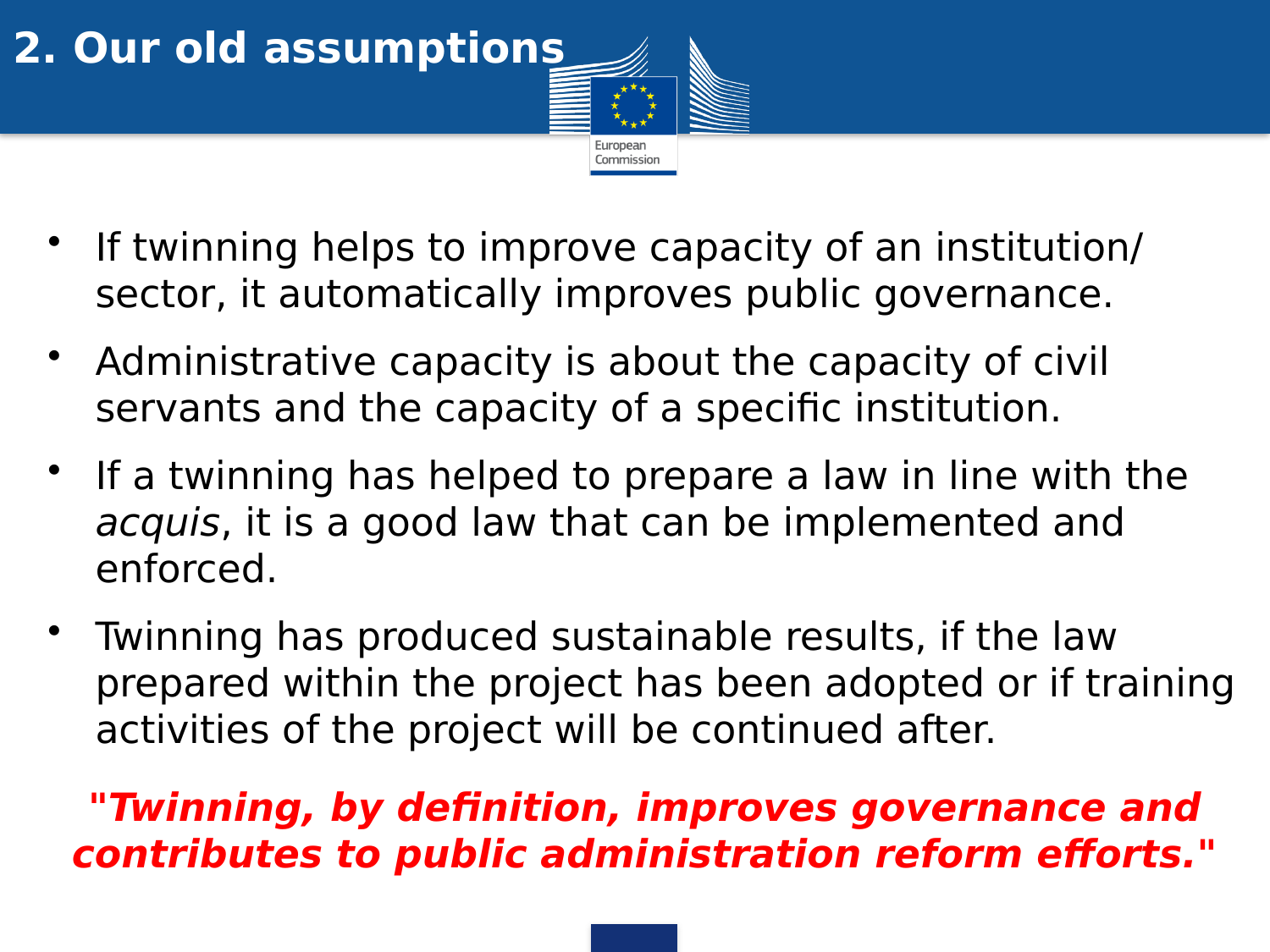

# 2. Our old assumptions
If twinning helps to improve capacity of an institution/ sector, it automatically improves public governance.
Administrative capacity is about the capacity of civil servants and the capacity of a specific institution.
If a twinning has helped to prepare a law in line with the acquis, it is a good law that can be implemented and enforced.
Twinning has produced sustainable results, if the law prepared within the project has been adopted or if training activities of the project will be continued after.
"Twinning, by definition, improves governance and contributes to public administration reform efforts."